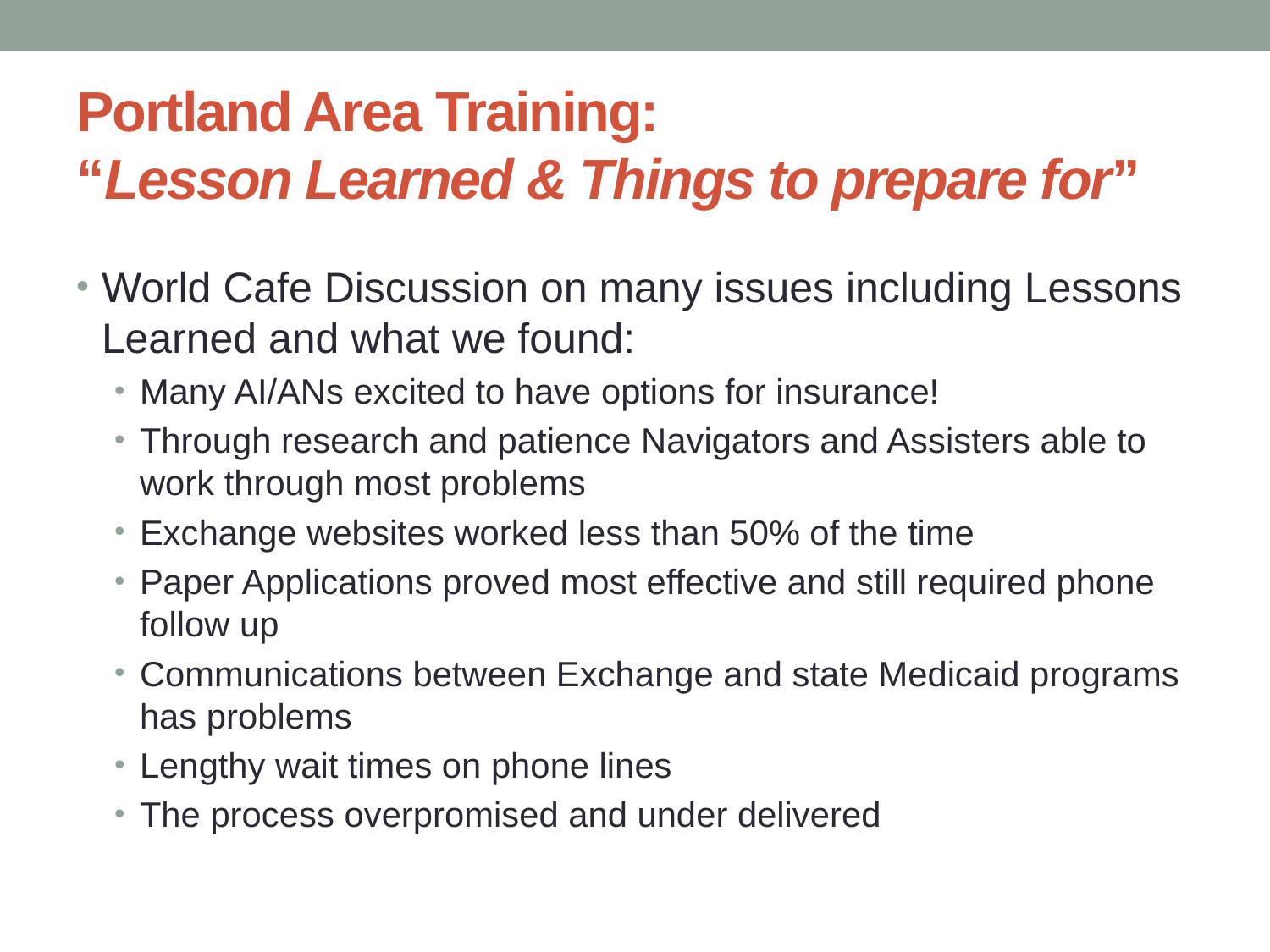

# Portland Area Training: “Lesson Learned & Things to prepare for”
World Cafe Discussion on many issues including Lessons Learned and what we found:
Many AI/ANs excited to have options for insurance!
Through research and patience Navigators and Assisters able to work through most problems
Exchange websites worked less than 50% of the time
Paper Applications proved most effective and still required phone follow up
Communications between Exchange and state Medicaid programs has problems
Lengthy wait times on phone lines
The process overpromised and under delivered